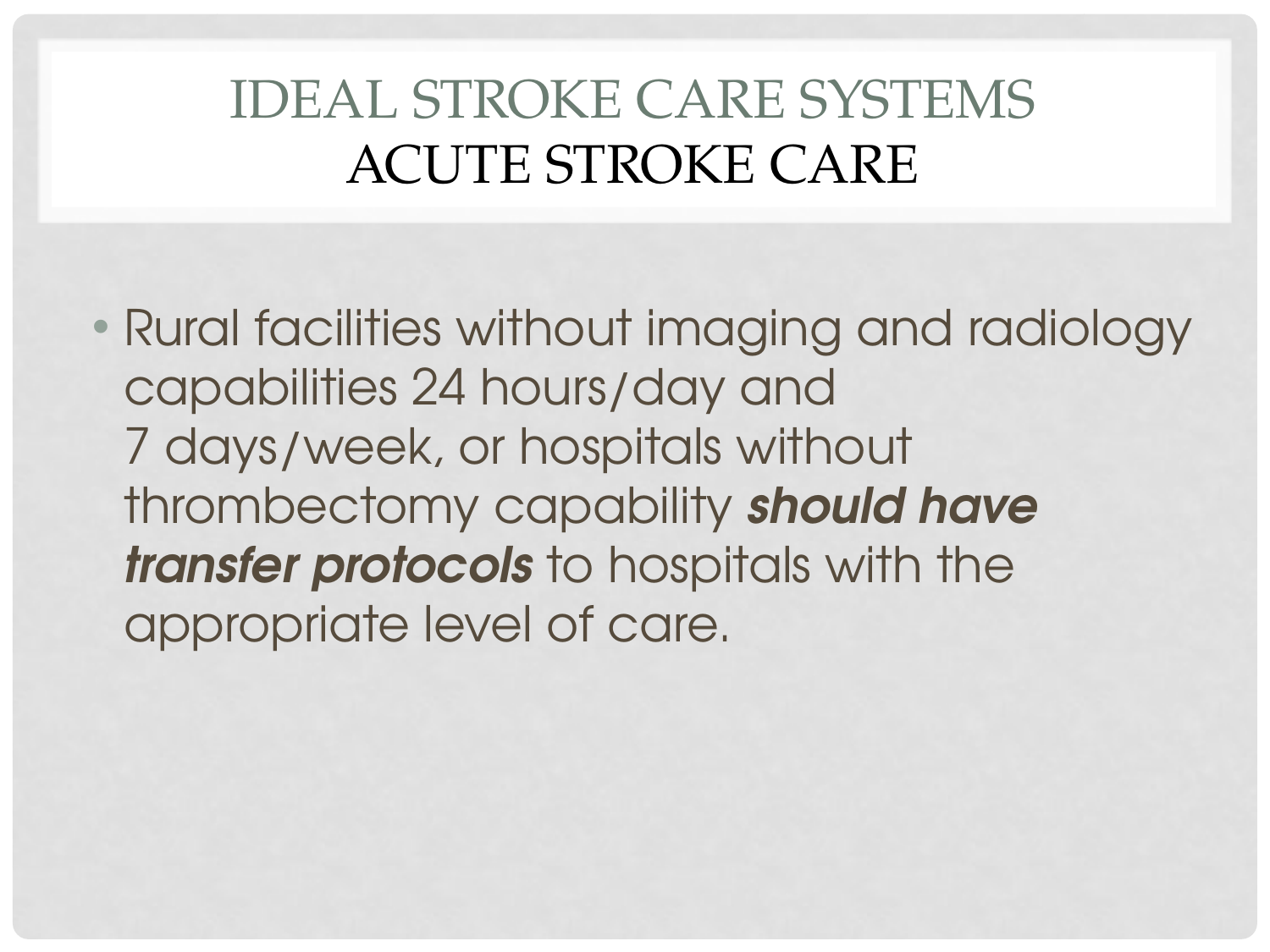

# Ideal stroke care systems acute stroke care

Rural facilities without imaging and radiology capabilities 24 hours/day and
7 days/week, or hospitals without thrombectomy capability should have transfer protocols to hospitals with the appropriate level of care.